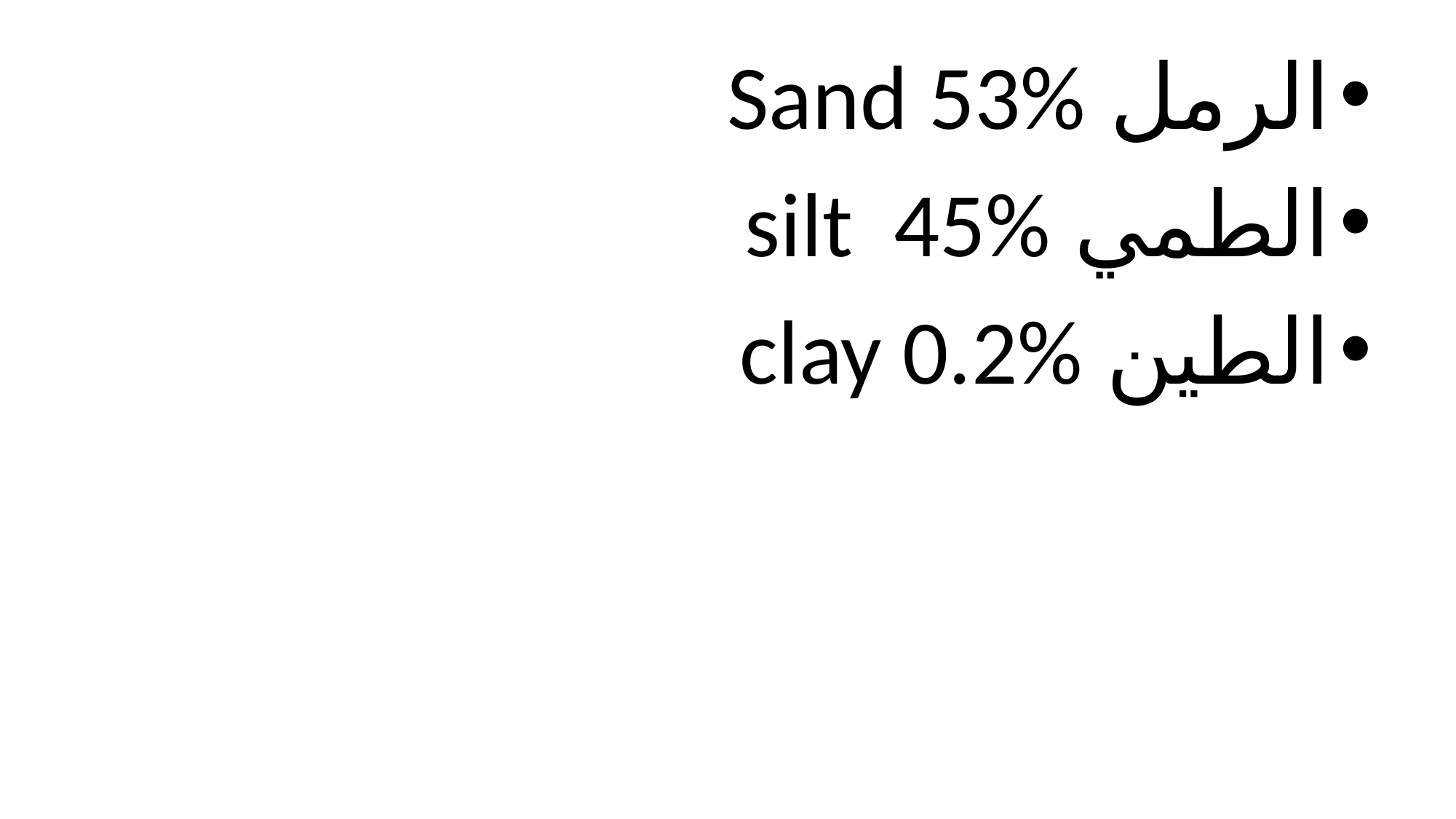

#
الرمل Sand 53%
الطمي silt  45%
الطين clay 0.2%